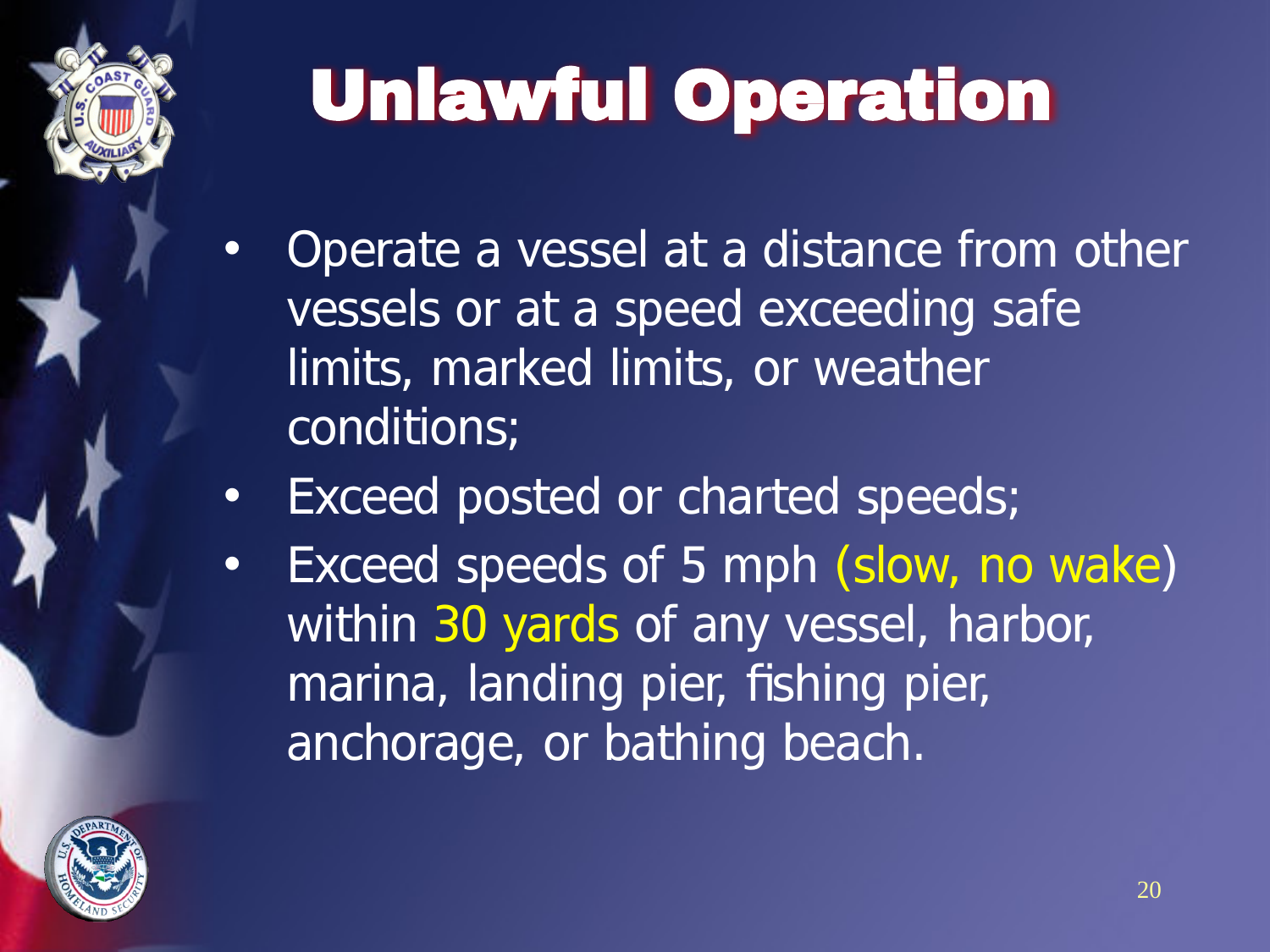

# Unlawful Operation
Operate a vessel at a distance from other vessels or at a speed exceeding safe limits, marked limits, or weather conditions;
Exceed posted or charted speeds;
Exceed speeds of 5 mph (slow, no wake) within 30 yards of any vessel, harbor, marina, landing pier, fishing pier, anchorage, or bathing beach.
20